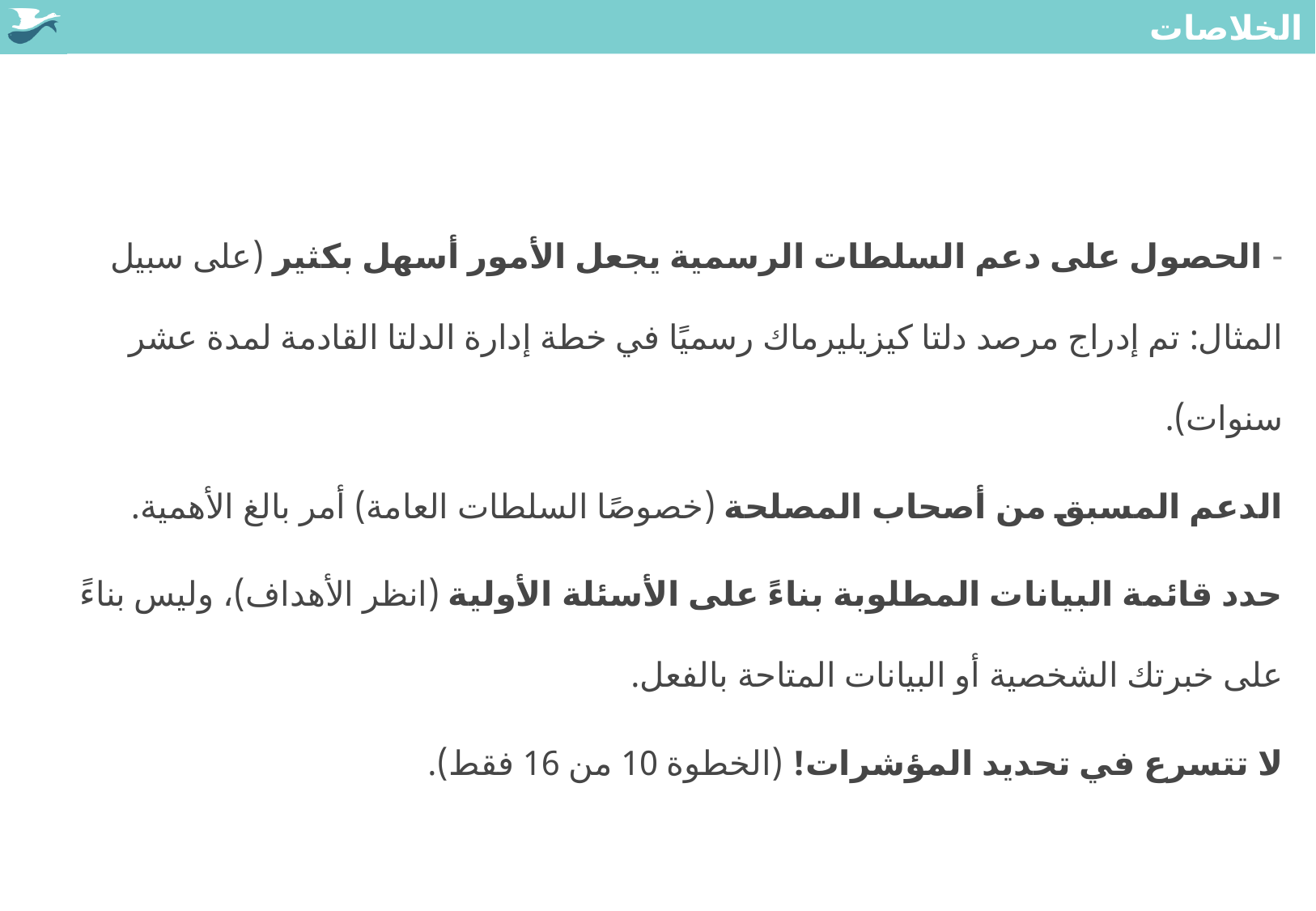

# الخلاصات
- الحصول على دعم السلطات الرسمية يجعل الأمور أسهل بكثير (على سبيل المثال: تم إدراج مرصد دلتا كيزيليرماك رسميًا في خطة إدارة الدلتا القادمة لمدة عشر سنوات).
الدعم المسبق من أصحاب المصلحة (خصوصًا السلطات العامة) أمر بالغ الأهمية.
حدد قائمة البيانات المطلوبة بناءً على الأسئلة الأولية (انظر الأهداف)، وليس بناءً على خبرتك الشخصية أو البيانات المتاحة بالفعل.
لا تتسرع في تحديد المؤشرات! (الخطوة 10 من 16 فقط).